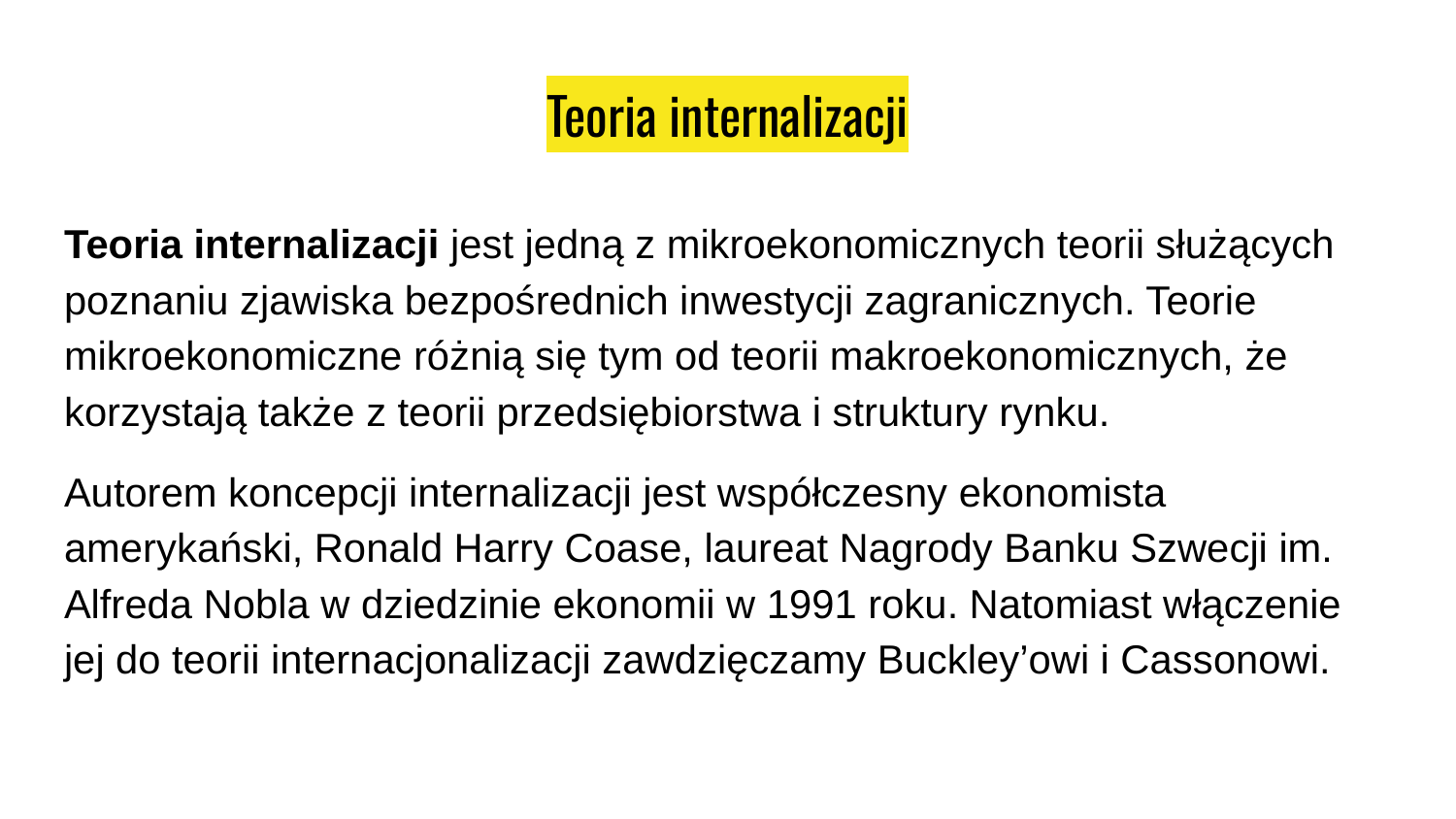

# Teoria internalizacji

Teoria internalizacji jest jedną z mikroekonomicznych teorii służących poznaniu zjawiska bezpośrednich inwestycji zagranicznych. Teorie mikroekonomiczne różnią się tym od teorii makroekonomicznych, że korzystają także z teorii przedsiębiorstwa i struktury rynku.
Autorem koncepcji internalizacji jest współczesny ekonomista amerykański, Ronald Harry Coase, laureat Nagrody Banku Szwecji im. Alfreda Nobla w dziedzinie ekonomii w 1991 roku. Natomiast włączenie jej do teorii internacjonalizacji zawdzięczamy Buckley’owi i Cassonowi.